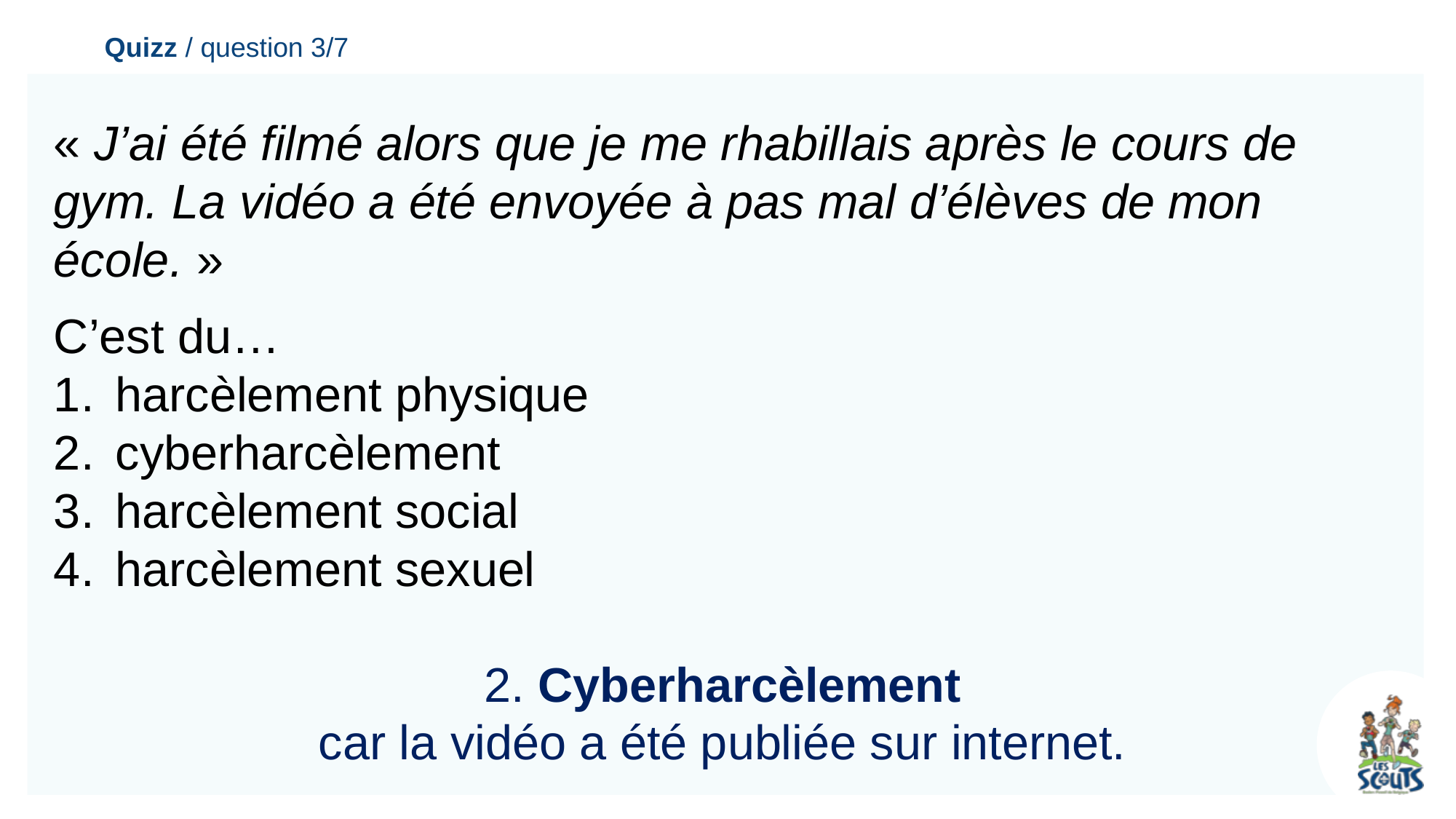

Quizz / question 3/7
« J’ai été filmé alors que je me rhabillais après le cours de gym. La vidéo a été envoyée à pas mal d’élèves de mon école. »
C’est du…
harcèlement physique
cyberharcèlement
harcèlement social
harcèlement sexuel
2. Cyberharcèlement
car la vidéo a été publiée sur internet.